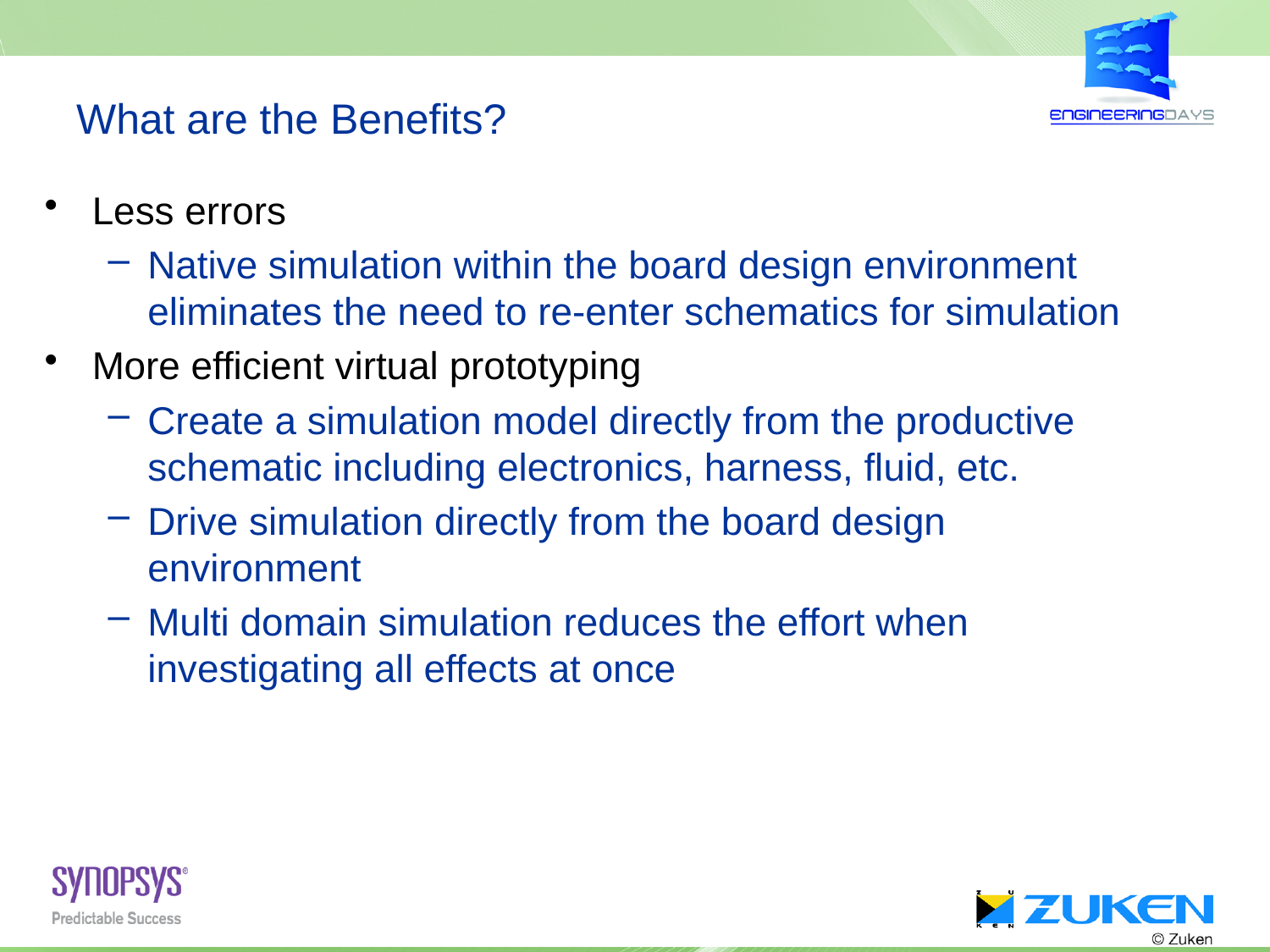

# What are the Benefits?
Less errors
Native simulation within the board design environment eliminates the need to re-enter schematics for simulation
More efficient virtual prototyping
Create a simulation model directly from the productive schematic including electronics, harness, fluid, etc.
Drive simulation directly from the board design environment
Multi domain simulation reduces the effort when investigating all effects at once